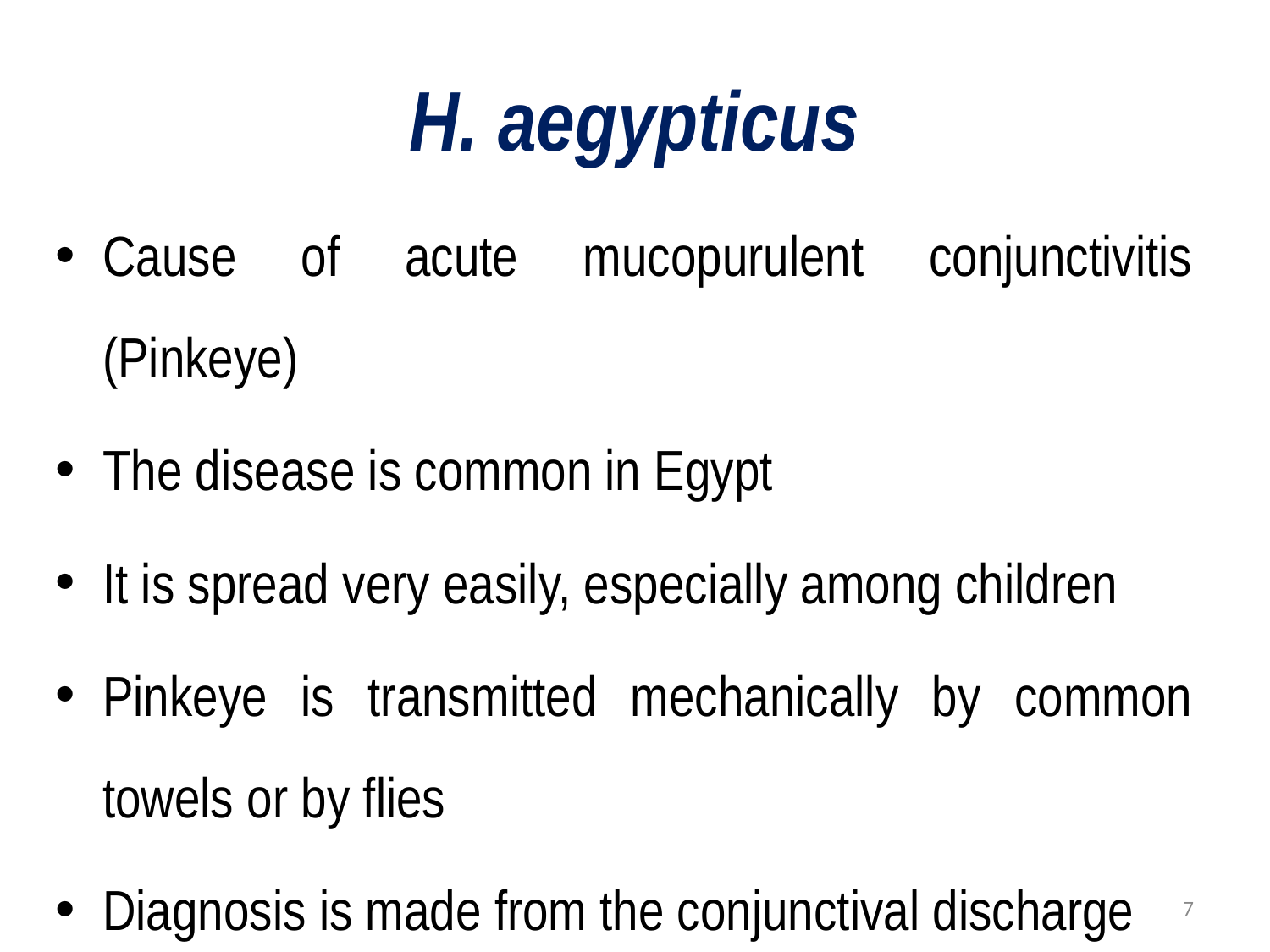

# H. aegypticus
Cause of acute mucopurulent conjunctivitis (Pinkeye)
The disease is common in Egypt
It is spread very easily, especially among children
Pinkeye is transmitted mechanically by common towels or by flies
Diagnosis is made from the conjunctival discharge

7